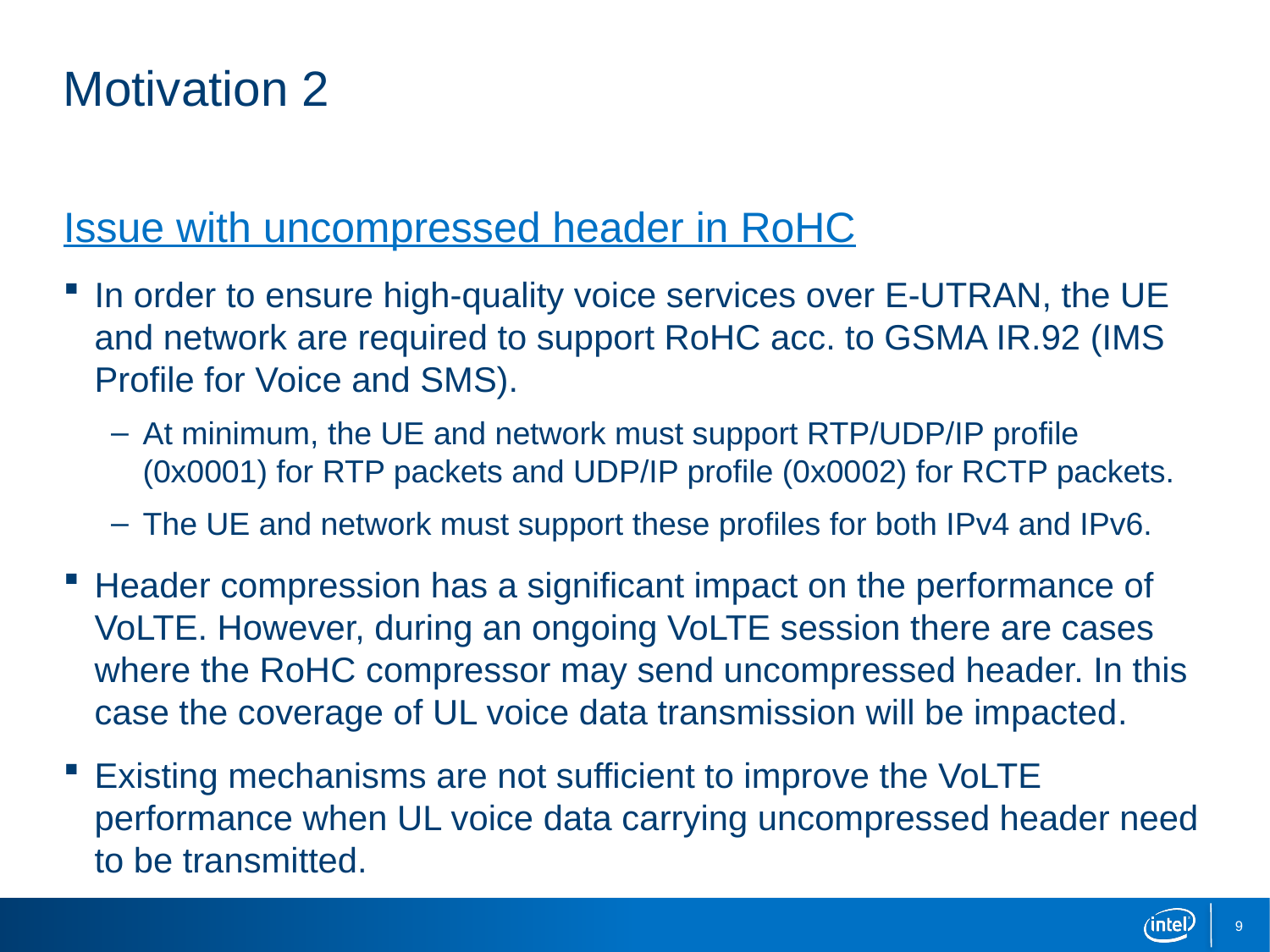

# Motivation 2
Issue with uncompressed header in RoHC
In order to ensure high-quality voice services over E-UTRAN, the UE and network are required to support RoHC acc. to GSMA IR.92 (IMS Profile for Voice and SMS).
At minimum, the UE and network must support RTP/UDP/IP profile (0x0001) for RTP packets and UDP/IP profile (0x0002) for RCTP packets.
The UE and network must support these profiles for both IPv4 and IPv6.
Header compression has a significant impact on the performance of VoLTE. However, during an ongoing VoLTE session there are cases where the RoHC compressor may send uncompressed header. In this case the coverage of UL voice data transmission will be impacted.
Existing mechanisms are not sufficient to improve the VoLTE performance when UL voice data carrying uncompressed header need to be transmitted.

9